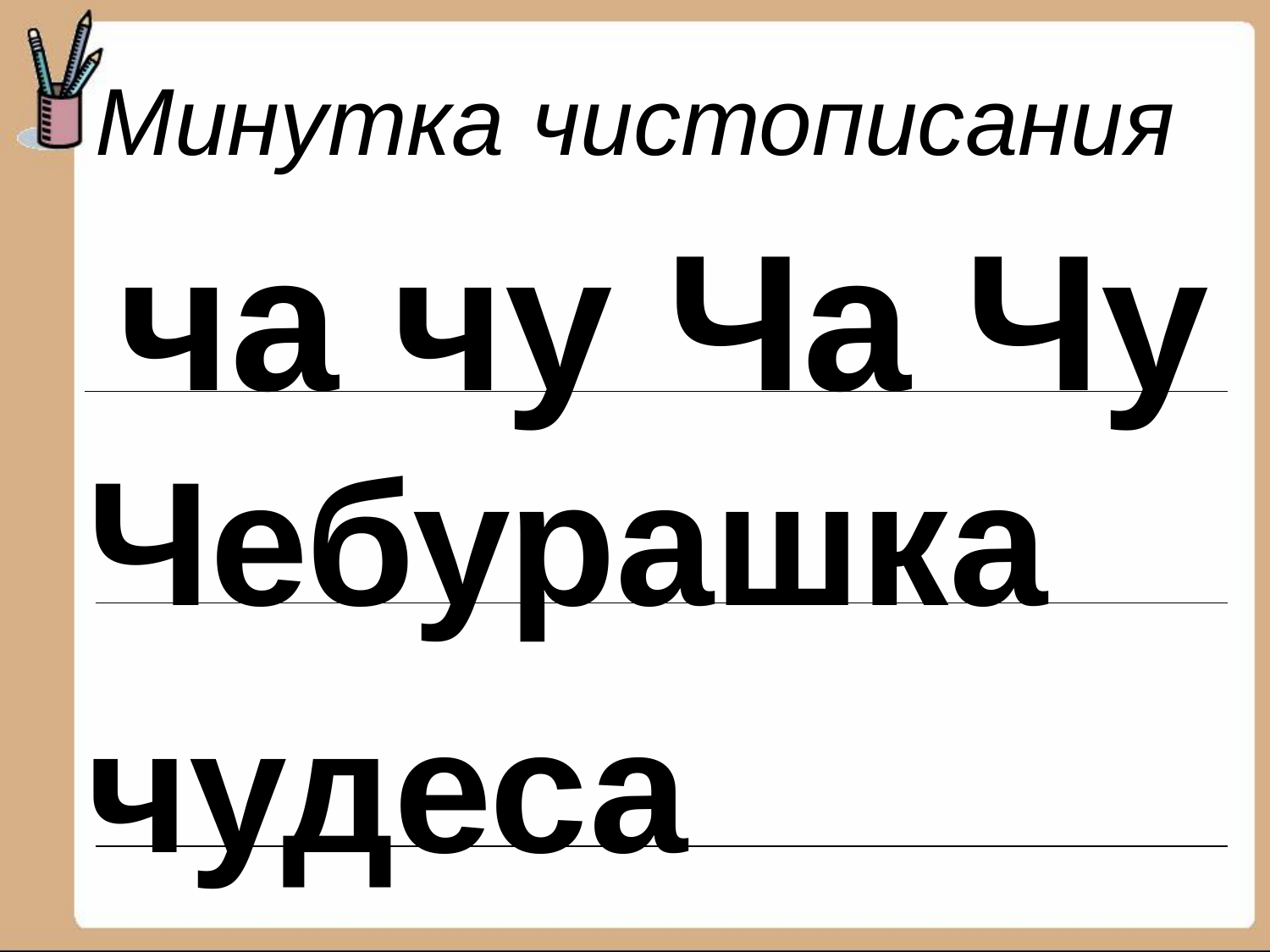

# Минутка чистописания
ча чу Ча Чу
Чебурашка
чудеса